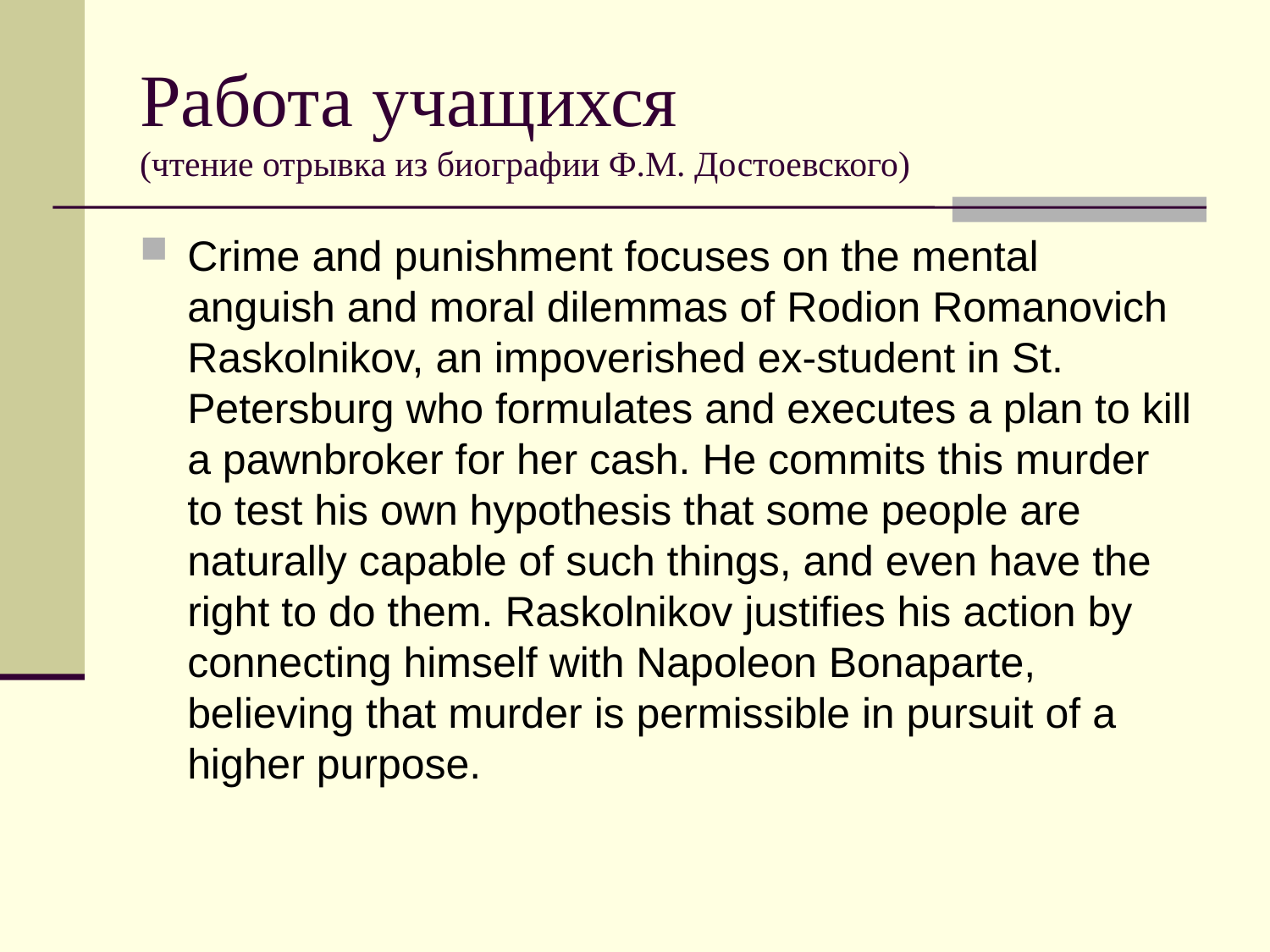

# Работа учащихся (чтение отрывка из биографии Ф.М. Достоевского)
Crime and punishment focuses on the mental anguish and moral dilemmas of Rodion Romanovich Raskolnikov, an impoverished ex-student in St. Petersburg who formulates and executes a plan to kill a pawnbroker for her cash. He commits this murder to test his own hypothesis that some people are naturally capable of such things, and even have the right to do them. Raskolnikov justifies his action by connecting himself with Napoleon Bonaparte, believing that murder is permissible in pursuit of a higher purpose.